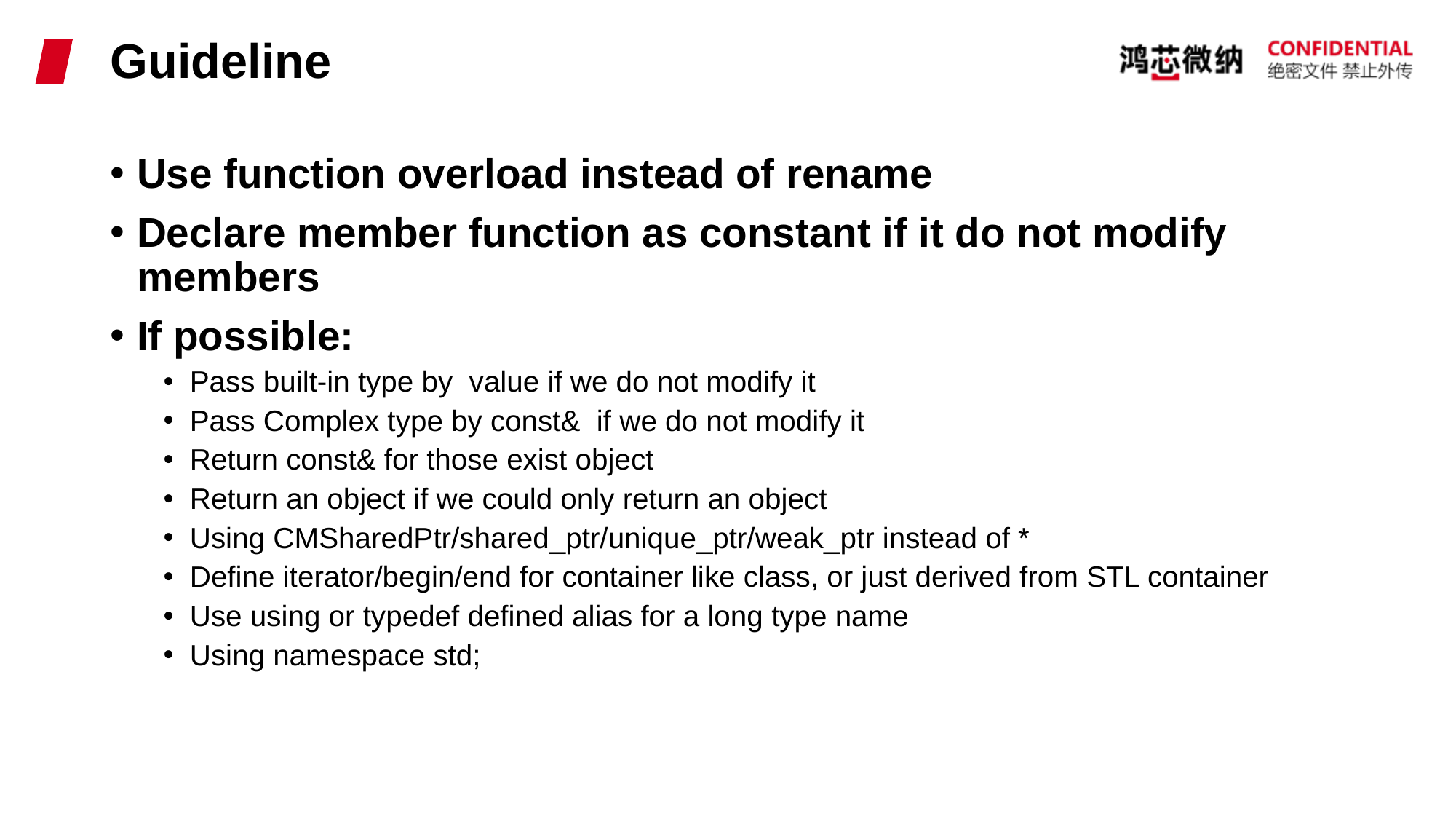

# Guideline
Use function overload instead of rename
Declare member function as constant if it do not modify members
If possible:
Pass built-in type by  value if we do not modify it
Pass Complex type by const&  if we do not modify it
Return const& for those exist object
Return an object if we could only return an object
Using CMSharedPtr/shared_ptr/unique_ptr/weak_ptr instead of *
Define iterator/begin/end for container like class, or just derived from STL container
Use using or typedef defined alias for a long type name
Using namespace std;